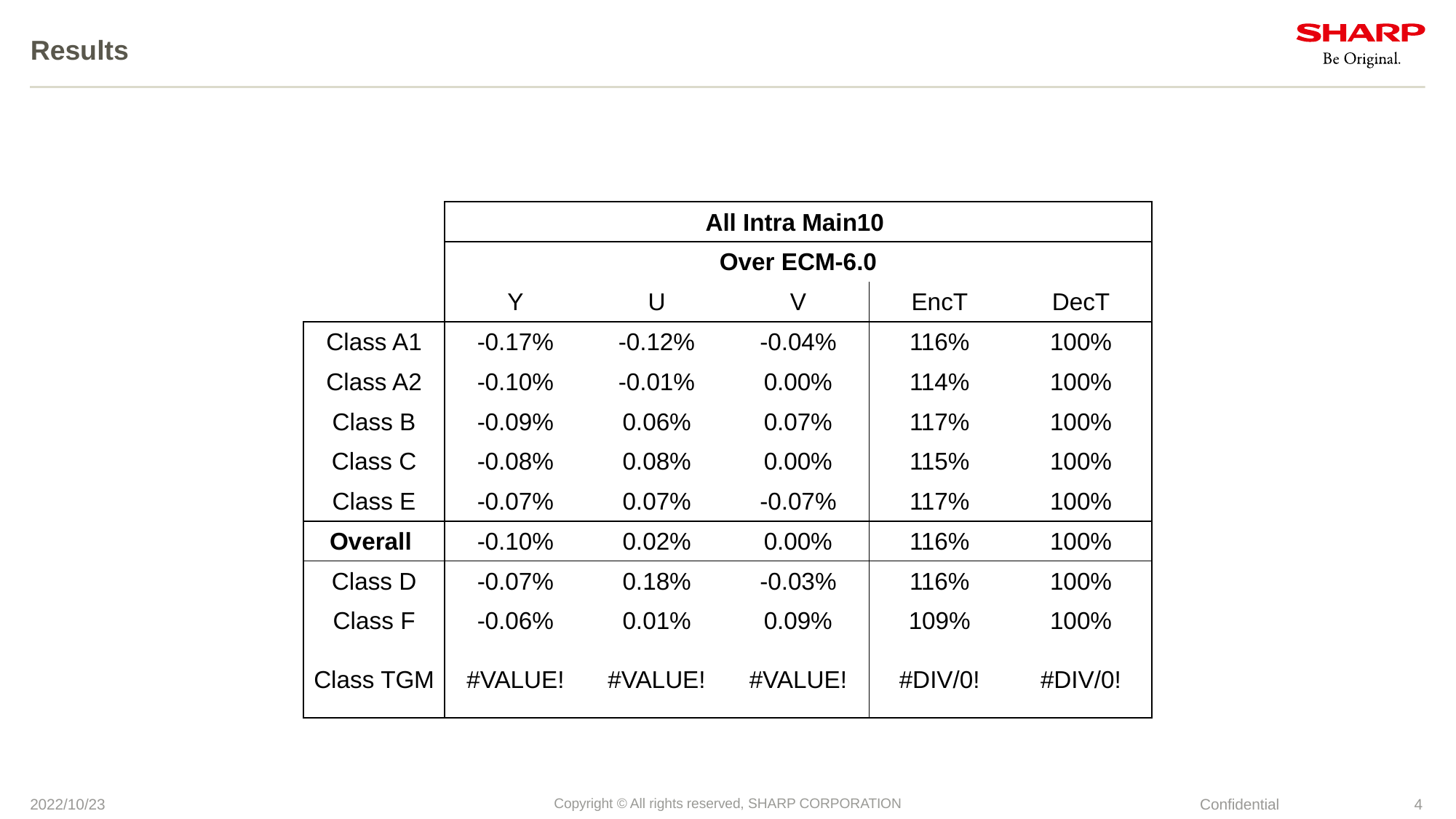

# Results
|  | All Intra Main10 |  |  |  |  |
| --- | --- | --- | --- | --- | --- |
|  | Over ECM-6.0 |  |  |  |  |
|  | Y | U | V | EncT | DecT |
| Class A1 | -0.17% | -0.12% | -0.04% | 116% | 100% |
| Class A2 | -0.10% | -0.01% | 0.00% | 114% | 100% |
| Class B | -0.09% | 0.06% | 0.07% | 117% | 100% |
| Class C | -0.08% | 0.08% | 0.00% | 115% | 100% |
| Class E | -0.07% | 0.07% | -0.07% | 117% | 100% |
| Overall | -0.10% | 0.02% | 0.00% | 116% | 100% |
| Class D | -0.07% | 0.18% | -0.03% | 116% | 100% |
| Class F | -0.06% | 0.01% | 0.09% | 109% | 100% |
| Class TGM | #VALUE! | #VALUE! | #VALUE! | #DIV/0! | #DIV/0! |
Confidential
2022/10/23
Copyright © All rights reserved, SHARP CORPORATION
4